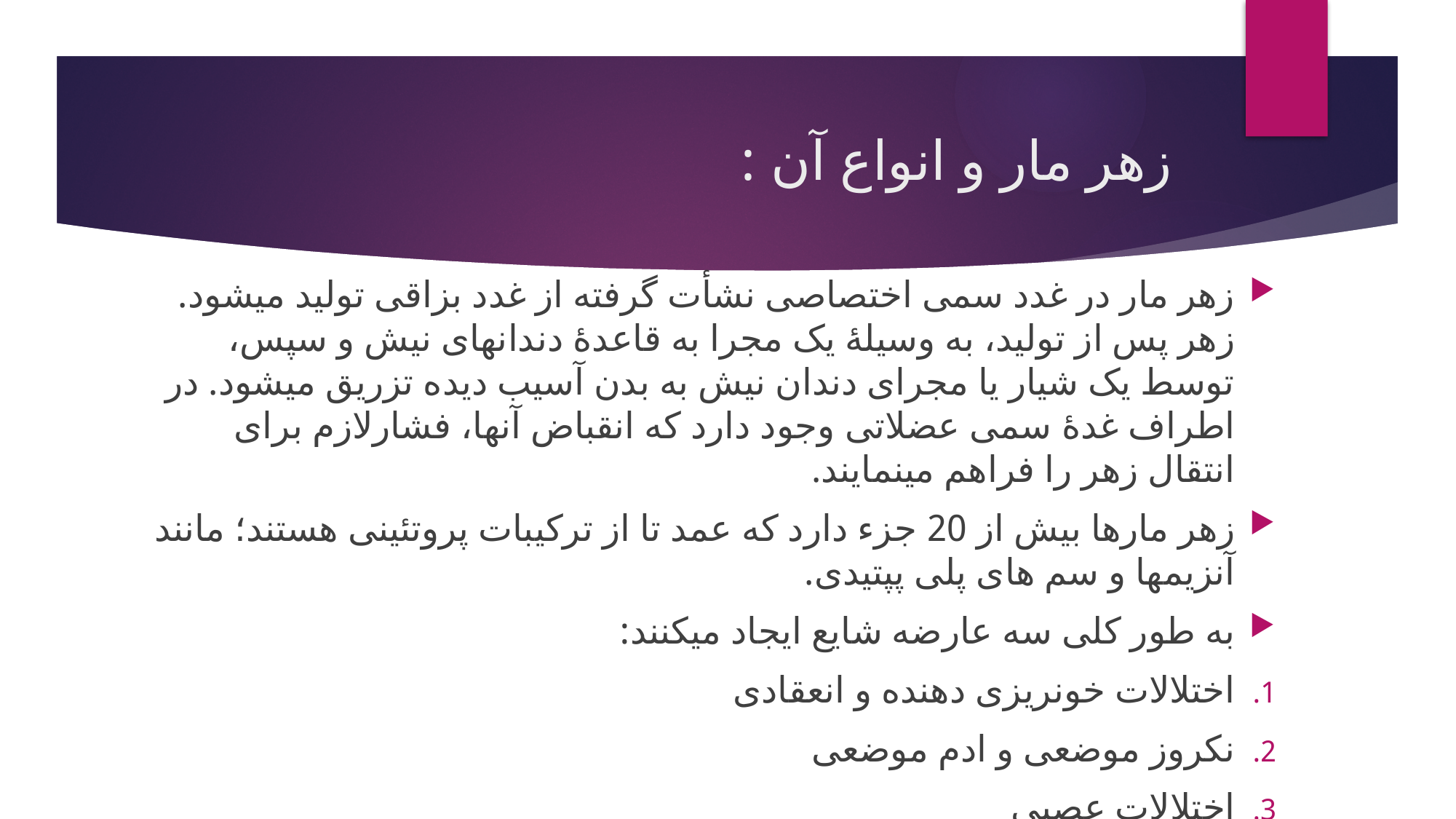

# زهر مار و انواع آن :
زهر مار در غدد سمی اختصاصی نشأت گرفته از غدد بزاقی تولید میشود. زهر پس از تولید، به وسیلۀ یک مجرا به قاعدۀ دندانهای نیش و سپس، توسط یک شیار یا مجرای دندان نیش به بدن آسیب دیده تزریق میشود. در اطراف غدۀ سمی عضلاتی وجود دارد که انقباض آنها، فشارلازم برای انتقال زهر را فراهم مینمایند.
زهر مارها بیش از 20 جزء دارد که عمد تا از ترکیبات پروتئینی هستند؛ مانند آنزیمها و سم های پلی پپتیدی.
به طور کلی سه عارضه شایع ایجاد میکنند:
اختلالات خونریزی دهنده و انعقادی
نکروز موضعی و ادم موضعی
اختلالات عصبی